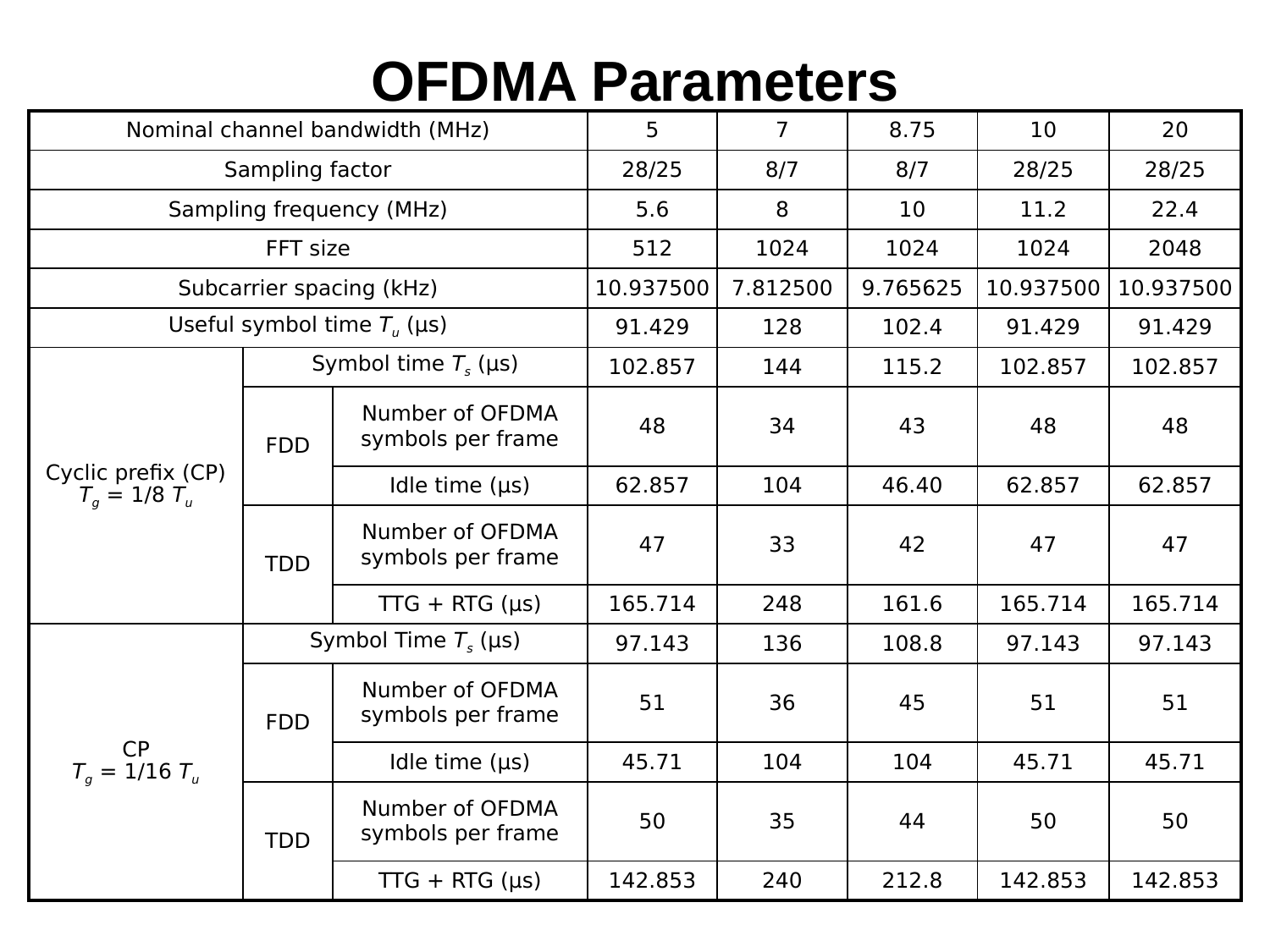

# OFDMA Parameters
| Nominal channel bandwidth (MHz) |  |  | 5 | 7 | 8.75 | 10 | 20 |
| --- | --- | --- | --- | --- | --- | --- | --- |
| Sampling factor |  |  | 28/25 | 8/7 | 8/7 | 28/25 | 28/25 |
| Sampling frequency (MHz) |  |  | 5.6 | 8 | 10 | 11.2 | 22.4 |
| FFT size |  |  | 512 | 1024 | 1024 | 1024 | 2048 |
| Subcarrier spacing (kHz) |  |  | 10.937500 | 7.812500 | 9.765625 | 10.937500 | 10.937500 |
| Useful symbol time Tu (µs) |  |  | 91.429 | 128 | 102.4 | 91.429 | 91.429 |
| Cyclic prefix (CP) Tg = 1/8 Tu | Symbol time Ts (µs) |  | 102.857 | 144 | 115.2 | 102.857 | 102.857 |
|  | FDD | Number of OFDMA symbols per frame | 48 | 34 | 43 | 48 | 48 |
|  |  | Idle time (µs) | 62.857 | 104 | 46.40 | 62.857 | 62.857 |
|  | TDD | Number of OFDMA symbols per frame | 47 | 33 | 42 | 47 | 47 |
|  |  | TTG + RTG (µs) | 165.714 | 248 | 161.6 | 165.714 | 165.714 |
| CP Tg = 1/16 Tu | Symbol Time Ts (µs) |  | 97.143 | 136 | 108.8 | 97.143 | 97.143 |
|  | FDD | Number of OFDMA symbols per frame | 51 | 36 | 45 | 51 | 51 |
|  |  | Idle time (µs) | 45.71 | 104 | 104 | 45.71 | 45.71 |
|  | TDD | Number of OFDMA symbols per frame | 50 | 35 | 44 | 50 | 50 |
|  |  | TTG + RTG (µs) | 142.853 | 240 | 212.8 | 142.853 | 142.853 |

34